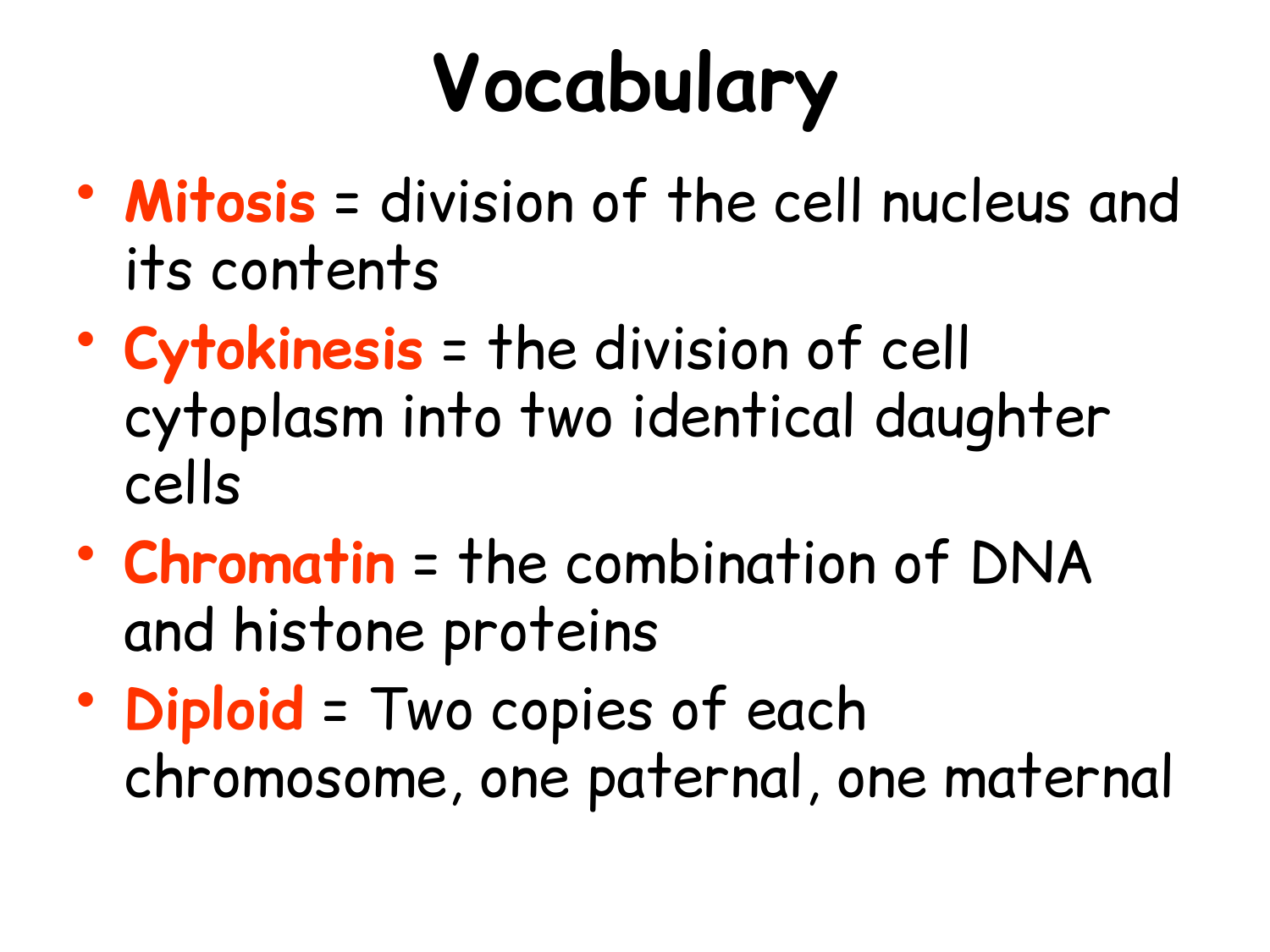

# Vocabulary
Mitosis = division of the cell nucleus and its contents
Cytokinesis = the division of cell cytoplasm into two identical daughter cells
Chromatin = the combination of DNA and histone proteins
Diploid = Two copies of each chromosome, one paternal, one maternal